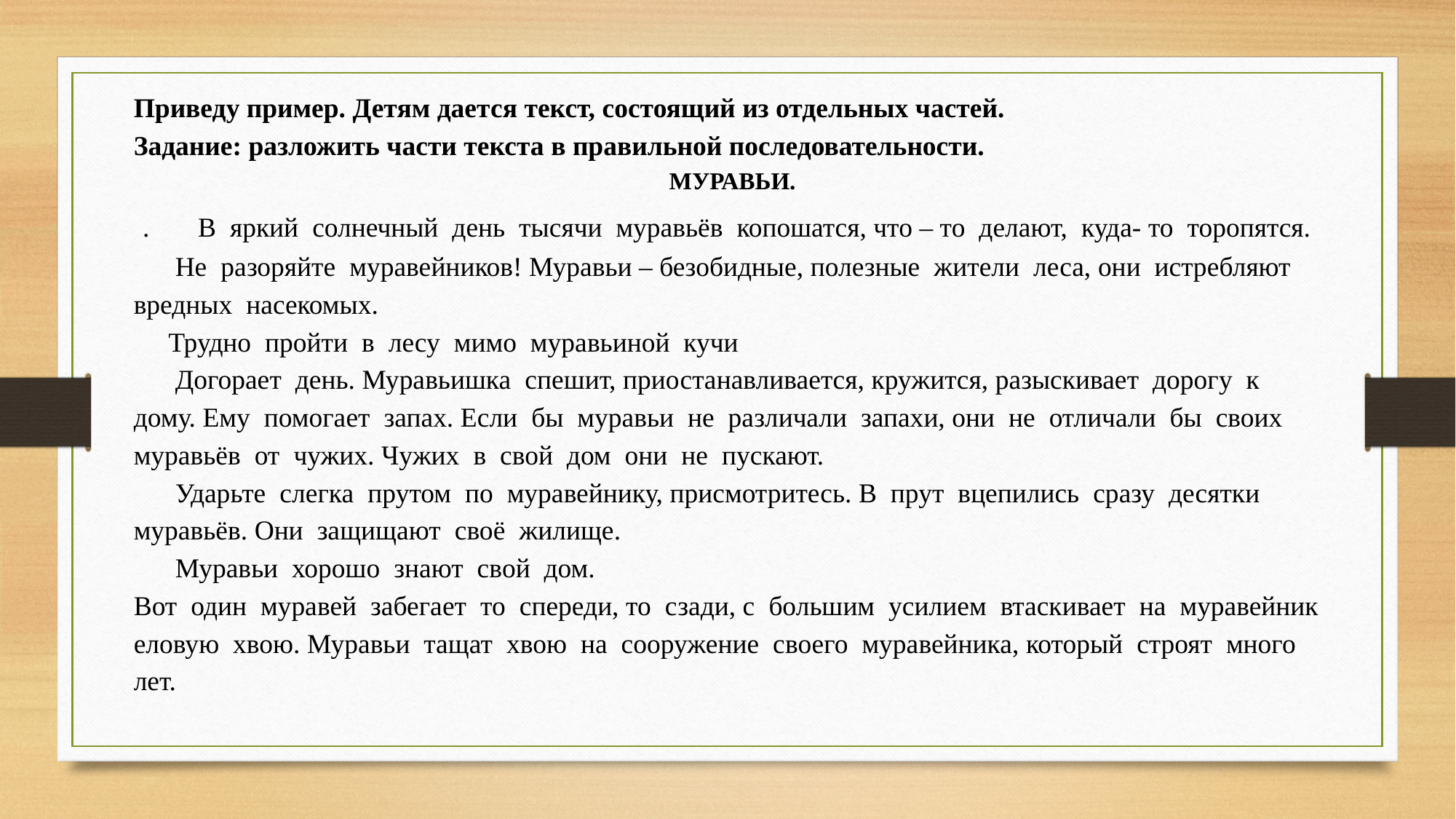

Приведу пример. Детям дается текст, состоящий из отдельных частей.
Задание: разложить части текста в правильной последовательности.
МУРАВЬИ.
 .       В  яркий  солнечный  день  тысячи  муравьёв  копошатся, что – то  делают,  куда- то  торопятся.
      Не  разоряйте  муравейников! Муравьи – безобидные, полезные  жители  леса, они  истребляют  вредных  насекомых.
     Трудно  пройти  в  лесу  мимо  муравьиной  кучи
      Догорает  день. Муравьишка  спешит, приостанавливается, кружится, разыскивает  дорогу  к  дому. Ему  помогает  запах. Если  бы  муравьи  не  различали  запахи, они  не  отличали  бы  своих  муравьёв  от  чужих. Чужих  в  свой  дом  они  не  пускают.
      Ударьте  слегка  прутом  по  муравейнику, присмотритесь. В  прут  вцепились  сразу  десятки  муравьёв. Они  защищают  своё  жилище.
      Муравьи  хорошо  знают  свой  дом.
Вот  один  муравей  забегает  то  спереди, то  сзади, с  большим  усилием  втаскивает  на  муравейник  еловую  хвою. Муравьи  тащат  хвою  на  сооружение  своего  муравейника, который  строят  много  лет.